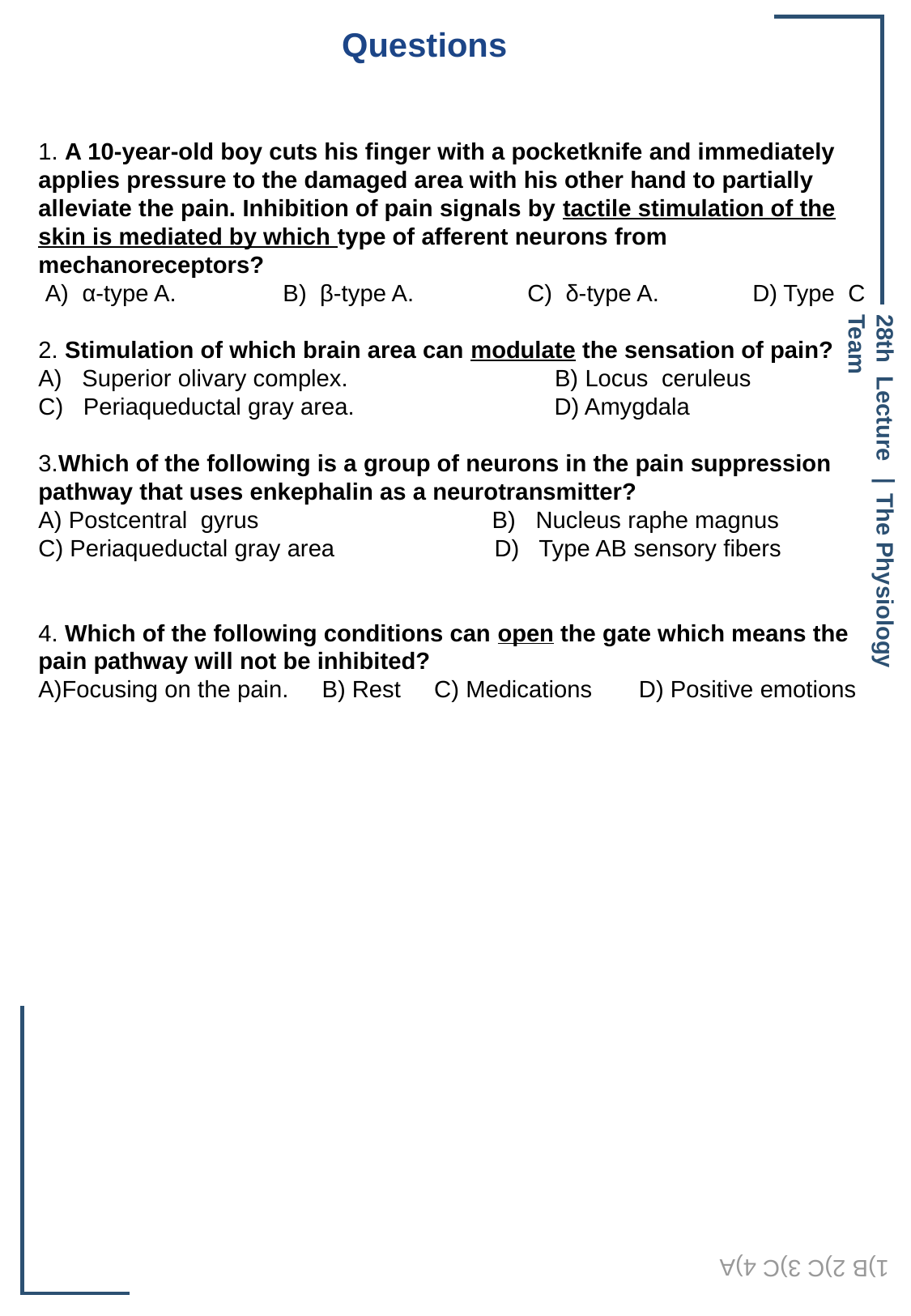

Questions
1. A 10-year-old boy cuts his finger with a pocketknife and immediately applies pressure to the damaged area with his other hand to partially alleviate the pain. Inhibition of pain signals by tactile stimulation of the skin is mediated by which type of afferent neurons from mechanoreceptors?
 A)  α-type A.                B)  β-type A.                 C)  δ-type A.              D) Type  C
2. Stimulation of which brain area can modulate the sensation of pain?
A)   Superior olivary complex.                               B) Locus  ceruleus
C)   Periaqueductal gray area.                              D) Amygdala

3.Which of the following is a group of neurons in the pain suppression pathway that uses enkephalin as a neurotransmitter?
A) Postcentral  gyrus                                   B)   Nucleus raphe magnus
C) Periaqueductal gray area                        D)   Type AB sensory fibers

4. Which of the following conditions can open the gate which means the pain pathway will not be inhibited?
A)Focusing on the pain.     B) Rest     C) Medications       D) Positive emotions
28th  Lecture  ∣ The Physiology Team
1)B 2)C 3)C 4)A